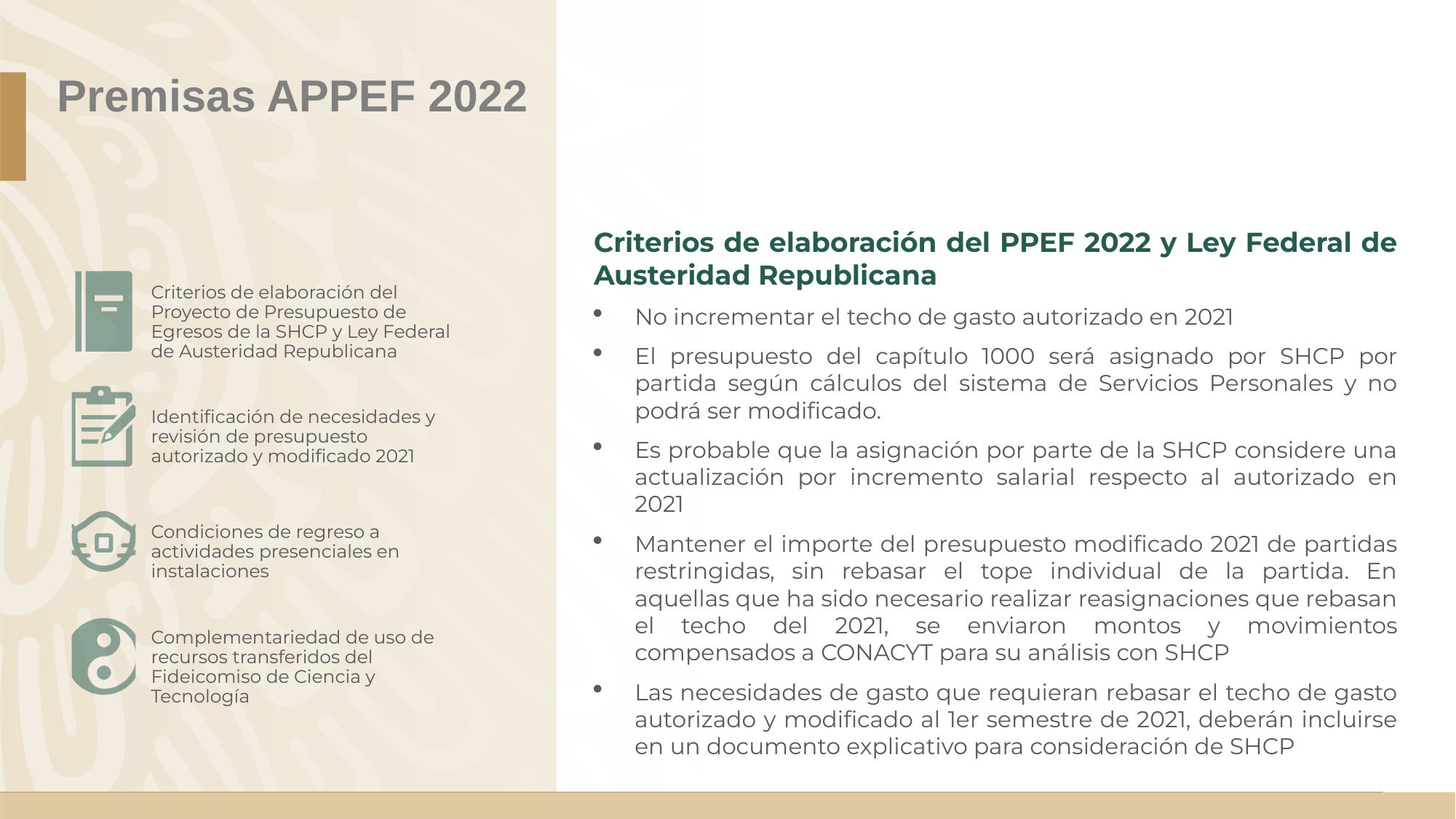

# Premisas APPEF 2022
Criterios de elaboración del PPEF 2022 y Ley Federal de Austeridad Republicana
Criterios de elaboración del Proyecto de Presupuesto de Egresos de la SHCP y Ley Federal de Austeridad Republicana
Identificación de necesidades y revisión de presupuesto autorizado y modificado 2021
Condiciones de regreso a actividades presenciales en instalaciones
Complementariedad de uso de recursos transferidos del Fideicomiso de Ciencia y Tecnología
No incrementar el techo de gasto autorizado en 2021
El presupuesto del capítulo 1000 será asignado por SHCP por partida según cálculos del sistema de Servicios Personales y no podrá ser modificado.
Es probable que la asignación por parte de la SHCP considere una actualización por incremento salarial respecto al autorizado en 2021
Mantener el importe del presupuesto modificado 2021 de partidas restringidas, sin rebasar el tope individual de la partida. En aquellas que ha sido necesario realizar reasignaciones que rebasan el techo del 2021, se enviaron montos y movimientos compensados a CONACYT para su análisis con SHCP
Las necesidades de gasto que requieran rebasar el techo de gasto autorizado y modificado al 1er semestre de 2021, deberán incluirse en un documento explicativo para consideración de SHCP